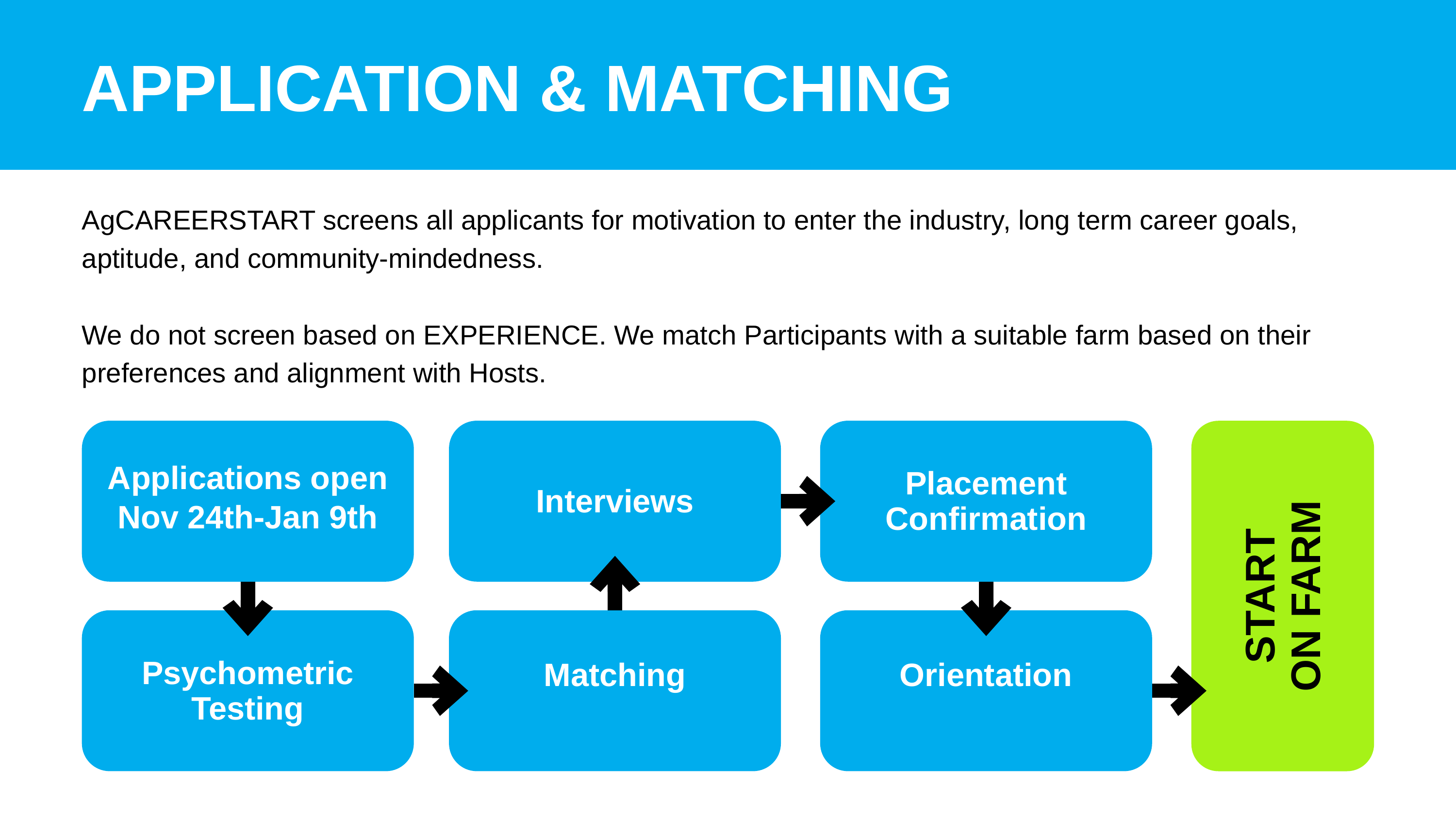

APPLICATION & MATCHING
AgCAREERSTART screens all applicants for motivation to enter the industry, long term career goals, aptitude, and community-mindedness.

We do not screen based on EXPERIENCE. We match Participants with a suitable farm based on their preferences and alignment with Hosts.

Applications open
Nov 24th-Jan 9th

Interviews

Placement Confirmation

START
ON FARM

Psychometric Testing

Matching

Orientation